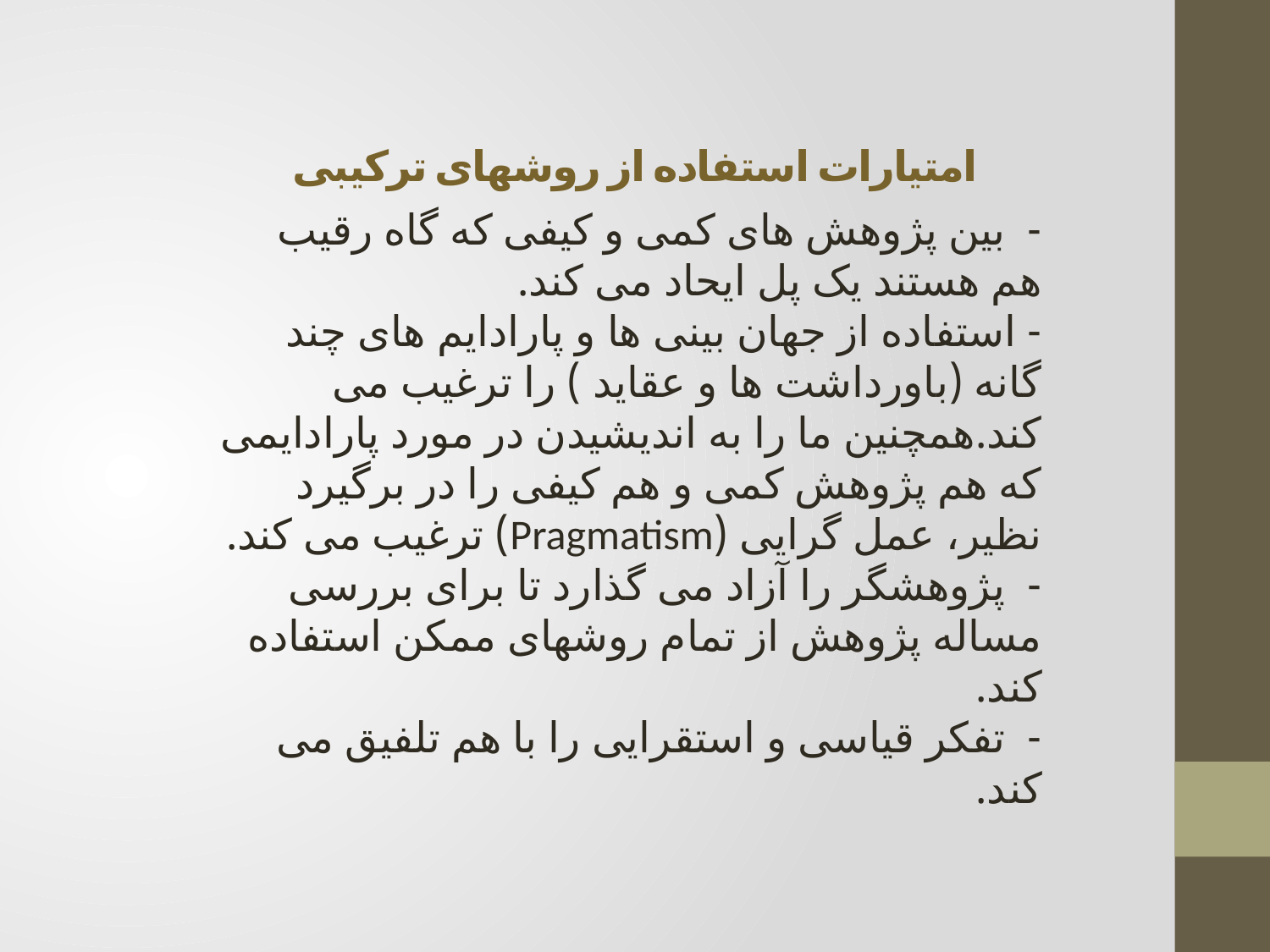

# امتیارات استفاده از روشهای ترکیبی
-  بین پژوهش های کمی و کیفی که گاه رقیب هم هستند یک پل ایحاد می کند.
- استفاده از جهان بینی ها و پارادایم های چند گانه (باورداشت ها و عقاید ) را ترغیب می کند.همچنین ما را به اندیشیدن در مورد پارادایمی که هم پژوهش کمی و هم کیفی را در برگیرد نظیر، عمل گرایی (Pragmatism) ترغیب می کند.
-  پژوهشگر را آزاد می گذارد تا برای بررسی مساله پژوهش از تمام روشهای ممکن استفاده کند.
-  تفکر قیاسی و استقرایی را با هم تلفیق می کند.